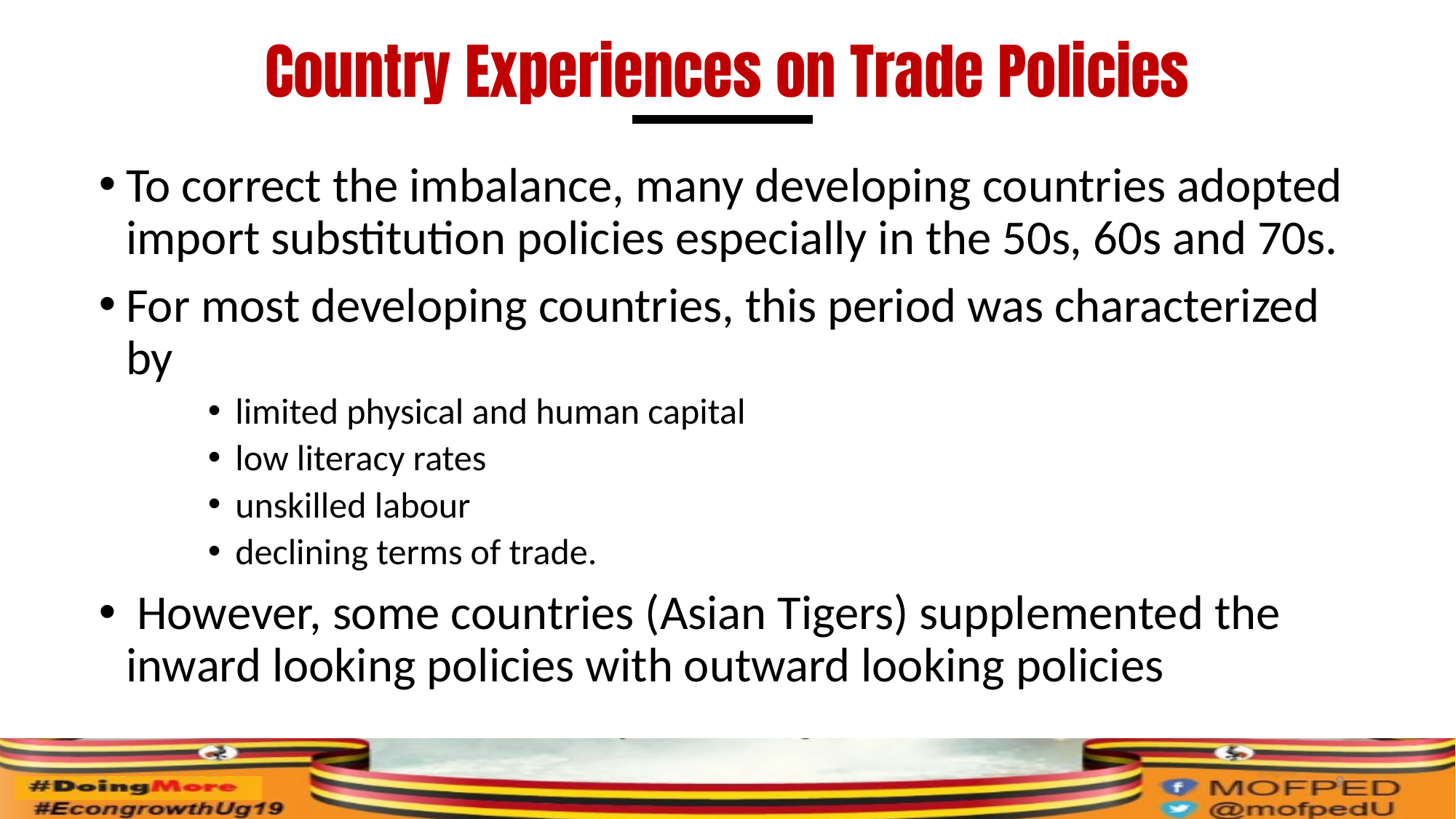

Country Experiences on Trade Policies
To correct the imbalance, many developing countries adopted import substitution policies especially in the 50s, 60s and 70s.
For most developing countries, this period was characterized by
limited physical and human capital
low literacy rates
unskilled labour
declining terms of trade.
 However, some countries (Asian Tigers) supplemented the inward looking policies with outward looking policies
9